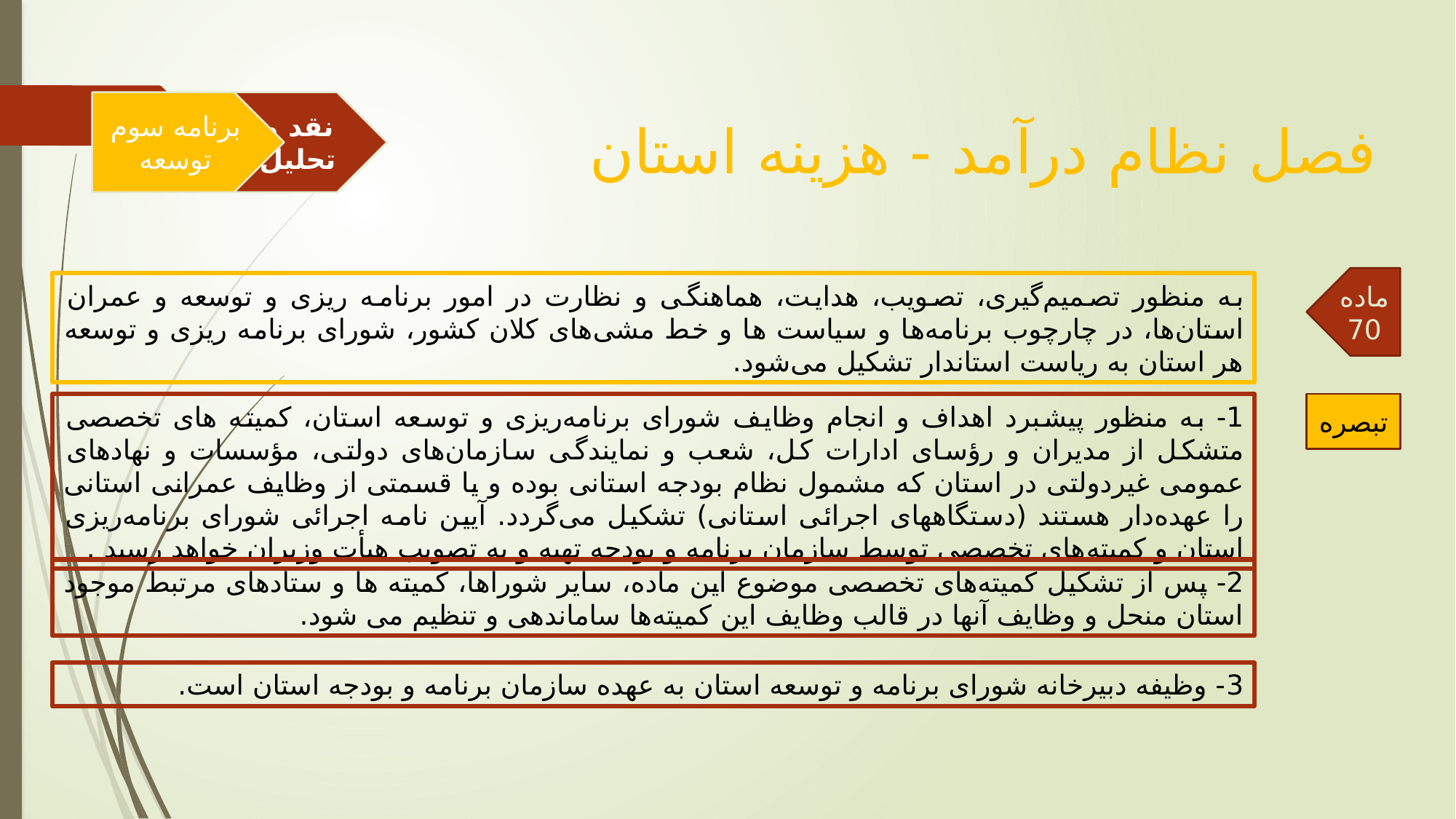

برنامه سوم توسعه
نقد و تحلیل
فصل نظام درآمد - هزینه استان
ماده 70
به منظور تصمیم‌گیری، تصویب، هدایت، هماهنگی و نظارت در امور برنامه ریزی و توسعه و عمران استان‌ها، در چارچوب برنامه‌ها و سیاست ها و خط مشی‌های کلان کشور، شورای برنامه ریزی و توسعه هر استان به ریاست استاندار تشکیل می‌شود.
1- به منظور پیشبرد اهداف و انجام وظایف شورای برنامه‌ریزی و توسعه استان، کمیته های تخصصی متشکل از مدیران و رؤسای ادارات کل، شعب و نمایندگی سازمان‌های دولتی، مؤسسات و نهادهای عمومی غیردولتی در استان که مشمول نظام بودجه استانی بوده و یا قسمتی از وظایف عمرانی استانی را عهده‌دار هستند (دستگاههای اجرائی استانی) تشکیل می‌گردد. آیین نامه اجرائی شورای برنامه‌ریزی استان و کمیته‌های تخصصی توسط سازمان برنامه و بودجه تهیه و به تصویب هیأت وزیران خواهد رسید .
تبصره
2- پس از تشکیل کمیته‌های تخصصی موضوع این ماده، سایر شوراها، کمیته ها و ستادهای مرتبط موجود استان منحل و وظایف آنها در قالب وظایف این کمیته‌ها ساماندهی و تنظیم می شود.
3- وظیفه دبیرخانه شورای برنامه و توسعه استان به عهده سازمان برنامه و بودجه استان است.